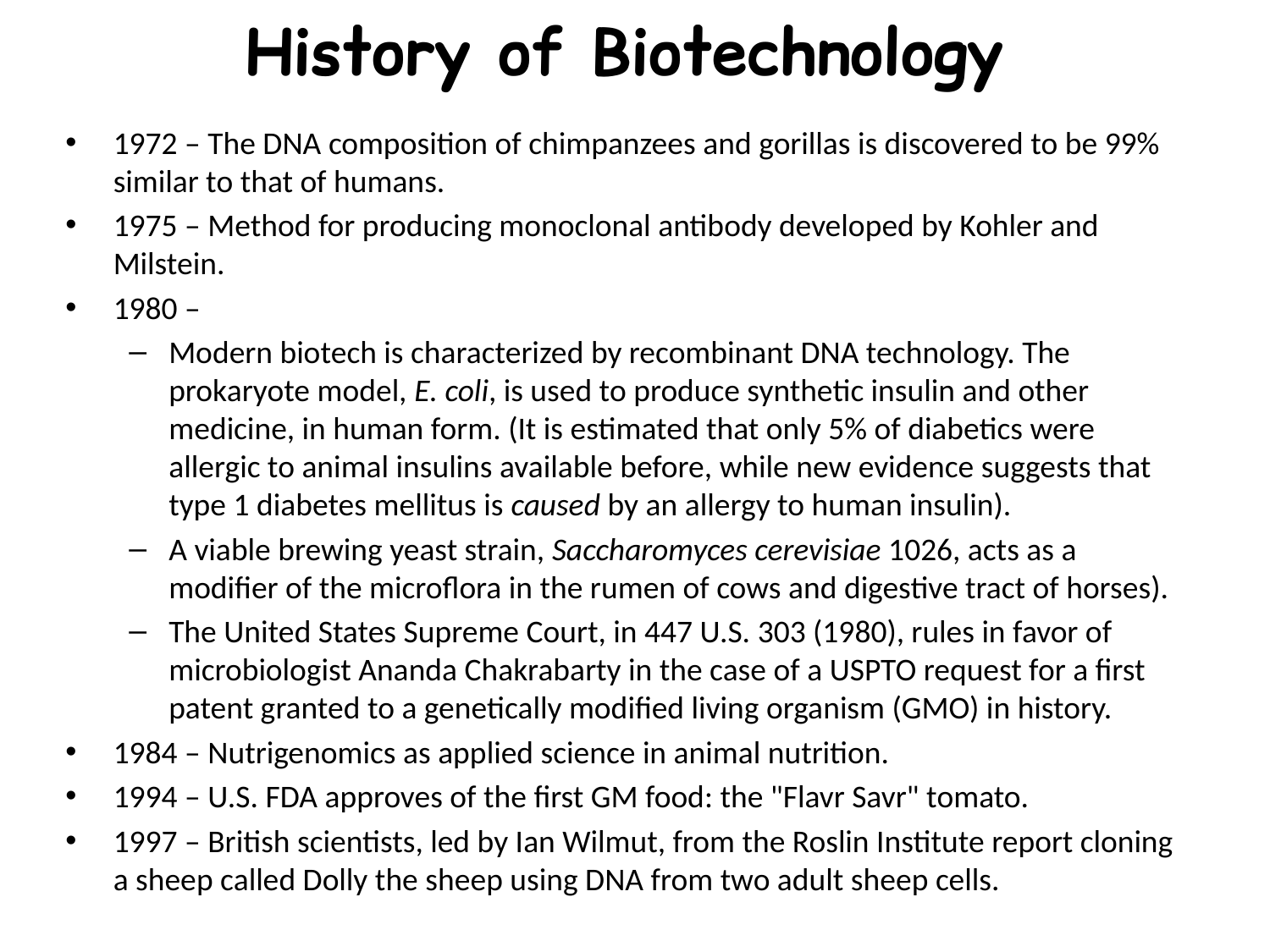

# History of Biotechnology
1972 – The DNA composition of chimpanzees and gorillas is discovered to be 99% similar to that of humans.
1975 – Method for producing monoclonal antibody developed by Kohler and Milstein.
1980 –
Modern biotech is characterized by recombinant DNA technology. The prokaryote model, E. coli, is used to produce synthetic insulin and other medicine, in human form. (It is estimated that only 5% of diabetics were allergic to animal insulins available before, while new evidence suggests that type 1 diabetes mellitus is caused by an allergy to human insulin).
A viable brewing yeast strain, Saccharomyces cerevisiae 1026, acts as a modifier of the microflora in the rumen of cows and digestive tract of horses).
The United States Supreme Court, in 447 U.S. 303 (1980), rules in favor of microbiologist Ananda Chakrabarty in the case of a USPTO request for a first patent granted to a genetically modified living organism (GMO) in history.
1984 – Nutrigenomics as applied science in animal nutrition.
1994 – U.S. FDA approves of the first GM food: the "Flavr Savr" tomato.
1997 – British scientists, led by Ian Wilmut, from the Roslin Institute report cloning a sheep called Dolly the sheep using DNA from two adult sheep cells.